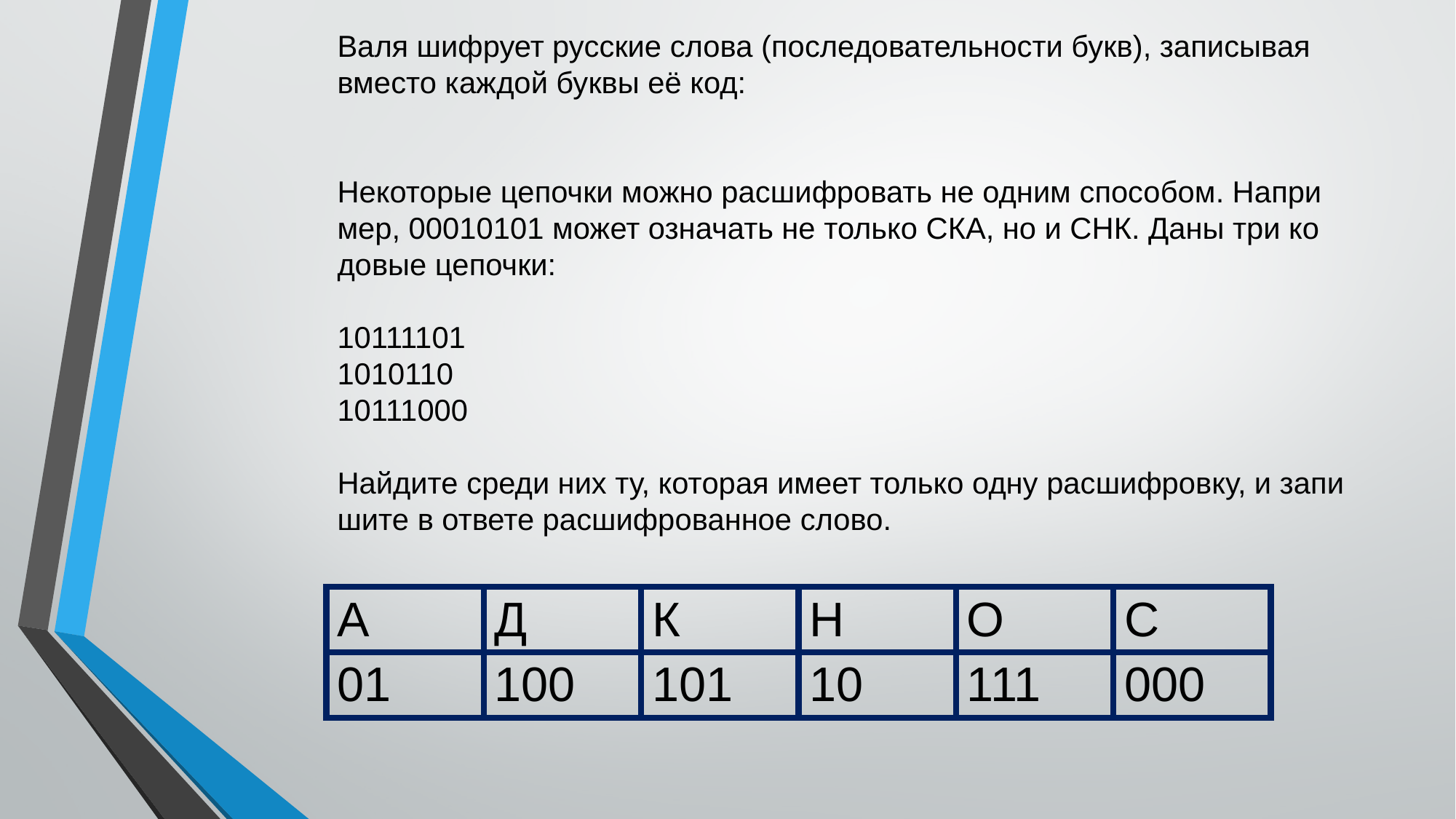

Валя шиф­ру­ет рус­ские слова (по­сле­до­ва­тель­но­сти букв), за­пи­сы­вая вме­сто каж­дой буквы её код:

Не­ко­то­рые це­поч­ки можно рас­шиф­ро­вать не одним спо­со­бом. На­при­мер, 00010101 может озна­чать не толь­ко СКА, но и СНК. Даны три ко­до­вые це­поч­ки:

10111101
1010110
10111000

Най­ди­те среди них ту, ко­то­рая имеет толь­ко одну рас­шиф­ров­ку, и за­пи­ши­те в от­ве­те рас­шиф­ро­ван­ное слово.
| А | Д | К | Н | О | С |
| --- | --- | --- | --- | --- | --- |
| 01 | 100 | 101 | 10 | 111 | 000 |